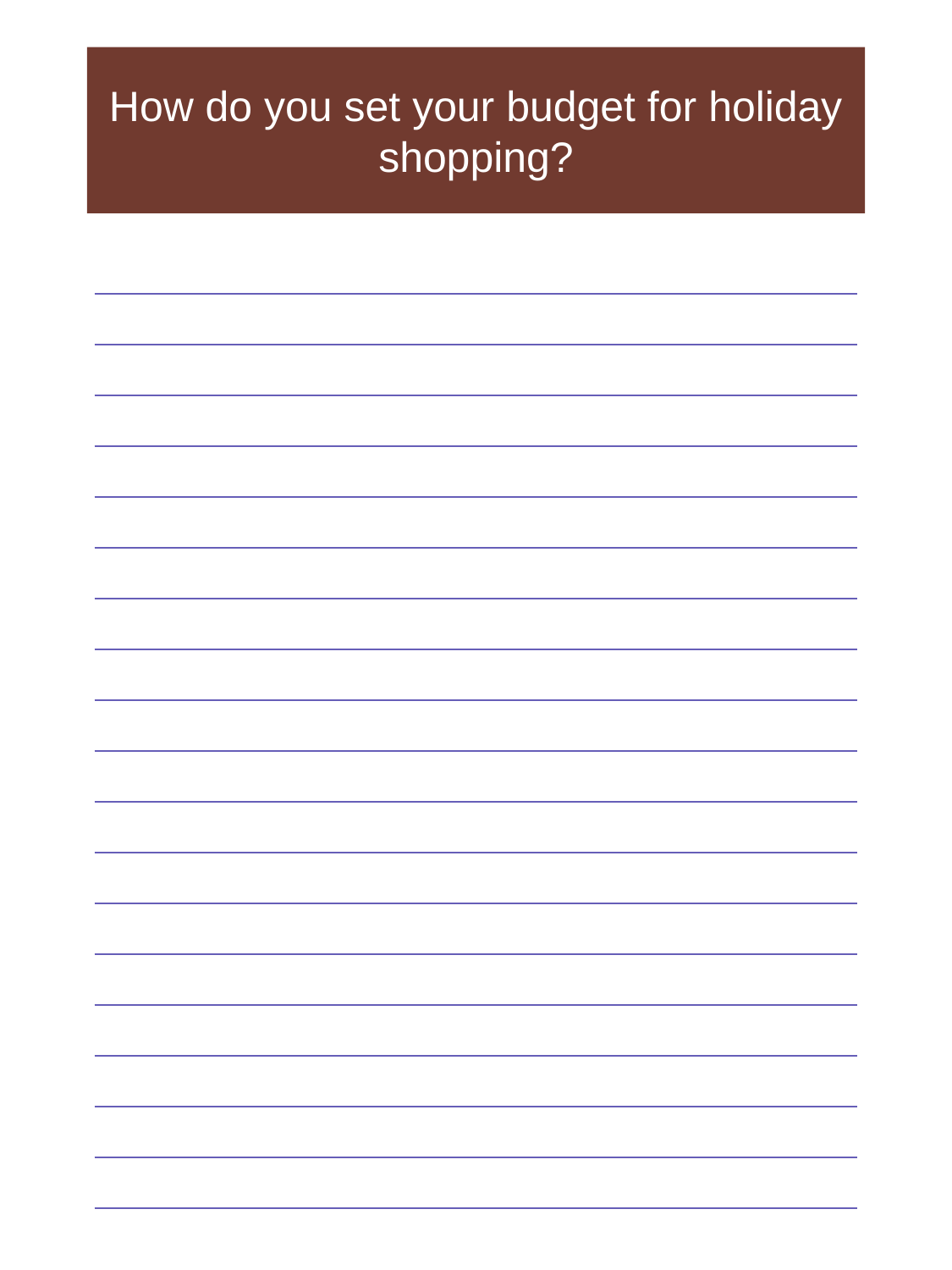

How do you set your budget for holiday shopping?
|  |
| --- |
|  |
|  |
|  |
|  |
|  |
|  |
|  |
|  |
|  |
|  |
|  |
|  |
|  |
|  |
|  |
|  |
|  |